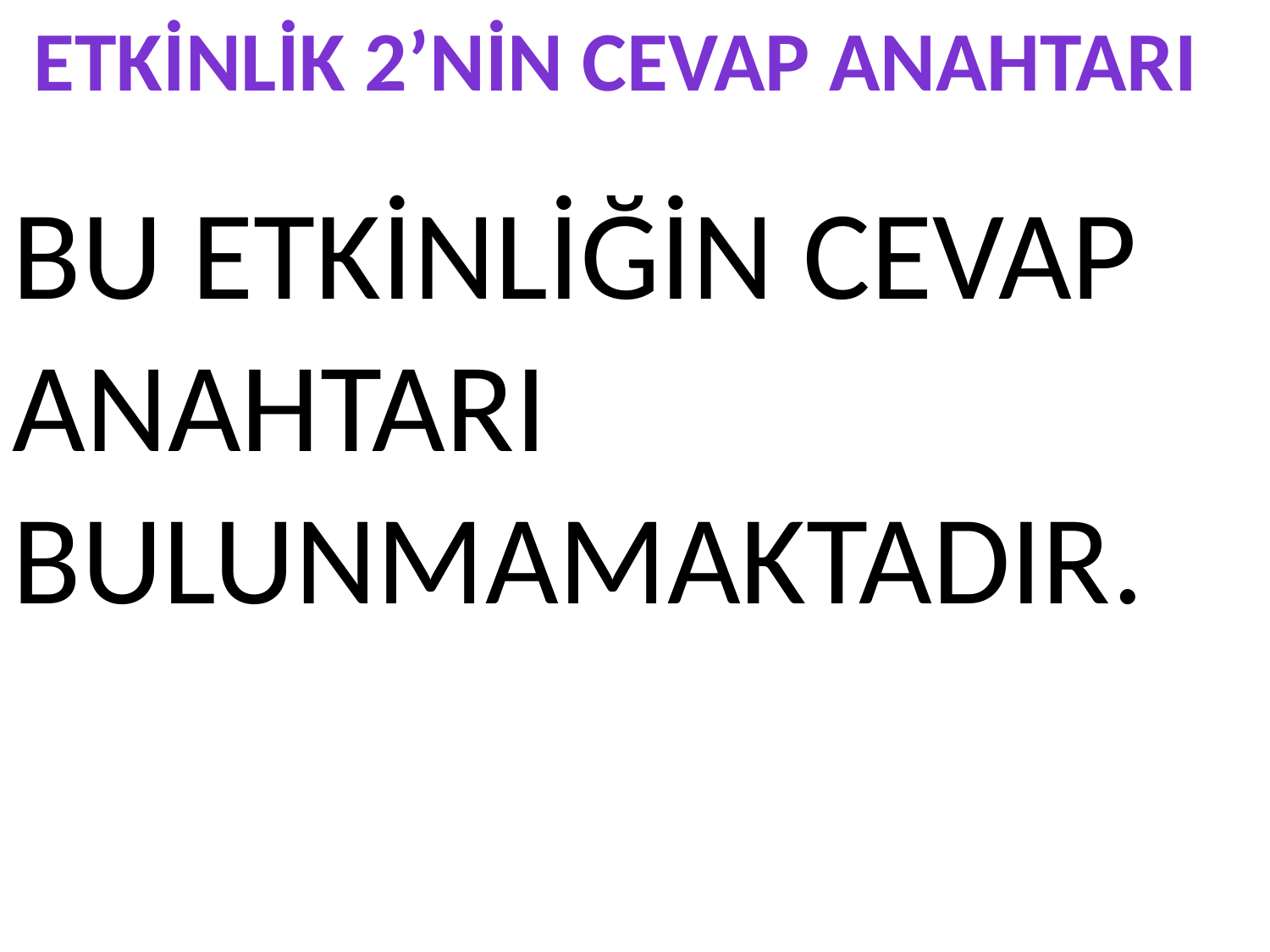

ETKİNLİK 2’NİN CEVAP ANAHTARI
BU ETKİNLİĞİN CEVAP ANAHTARI BULUNMAMAKTADIR.